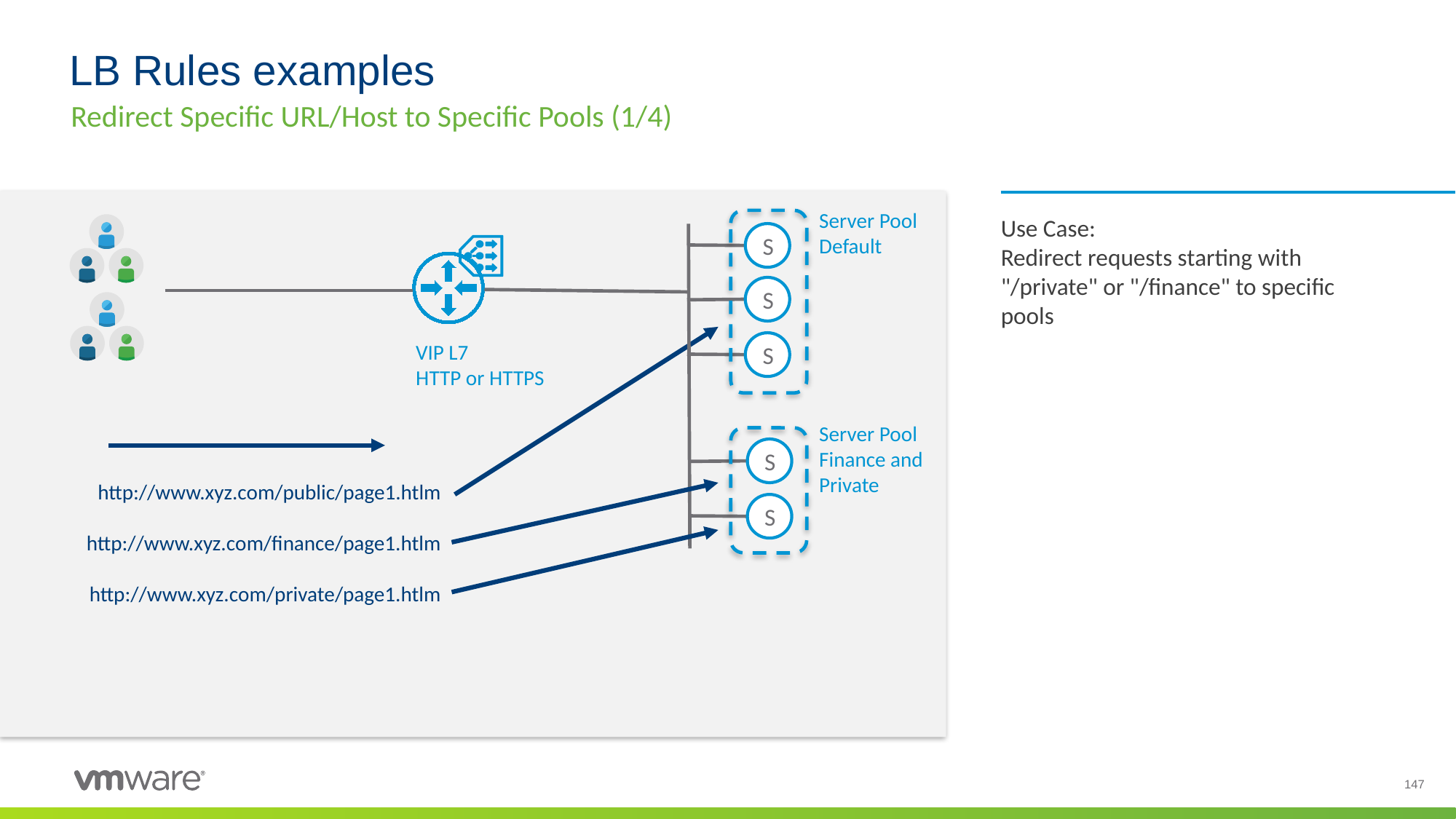

# LB Rules examples
Redirect Specific URL/Host to Specific Pools (1/4)
Use Case:
Redirect requests starting with "/private" or "/finance" to specific pools
Server Pool Default

S

S
S
VIP L7
HTTP or HTTPS
Server Pool Finance and Private

S
http://www.xyz.com/public/page1.htlm

http://www.xyz.com/finance/page1.htlm

http://www.xyz.com/private/page1.htlm
S